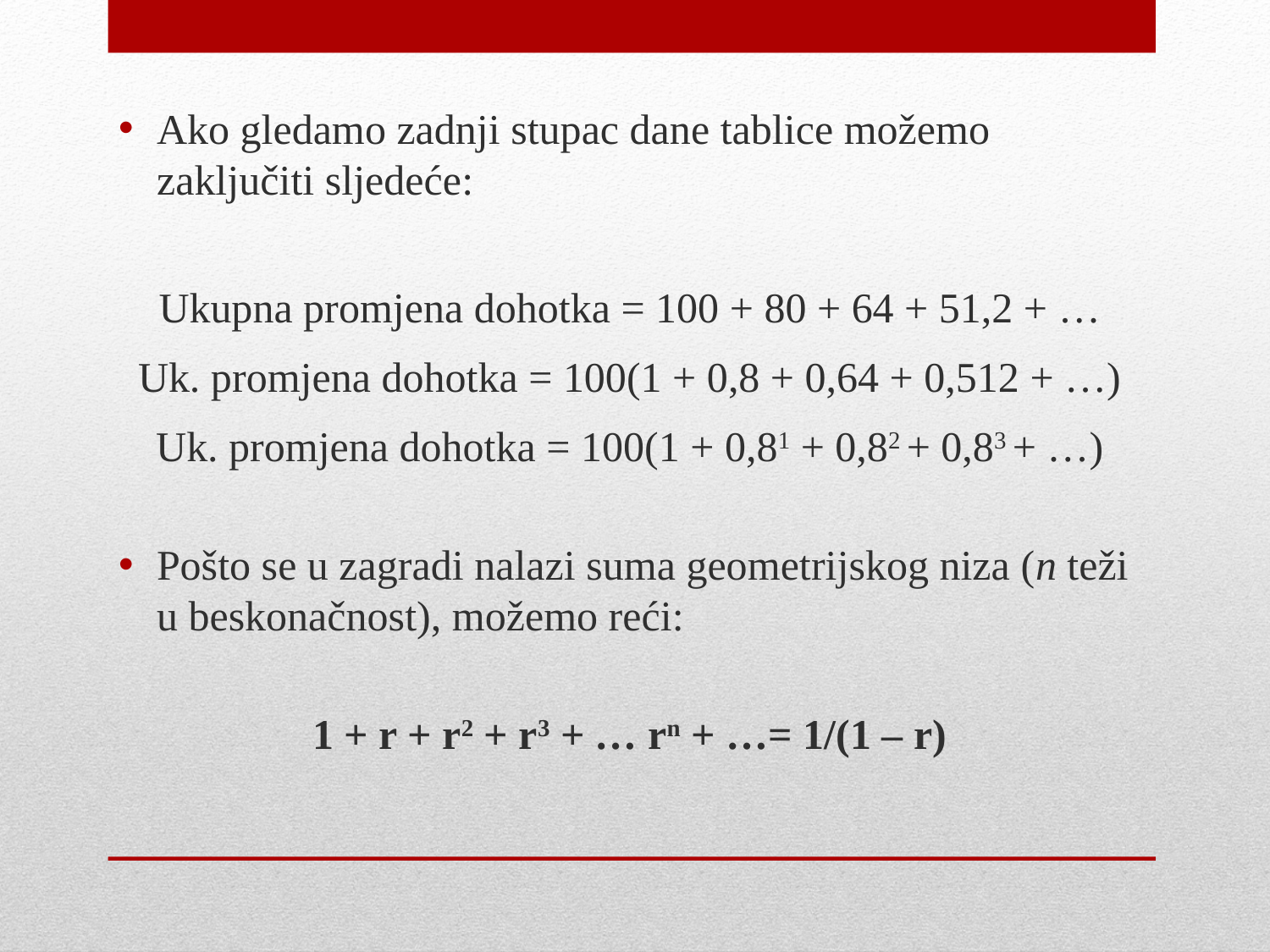

Ako gledamo zadnji stupac dane tablice možemo zaključiti sljedeće:

Ukupna promjena dohotka = 100 + 80 + 64 + 51,2 + …
Uk. promjena dohotka = 100(1 + 0,8 + 0,64 + 0,512 + …)
Uk. promjena dohotka = 100(1 + 0,81 + 0,82 + 0,83 + …)

Pošto se u zagradi nalazi suma geometrijskog niza (n teži u beskonačnost), možemo reći:

1 + r + r2 + r3 + … rn + …= 1/(1 – r)